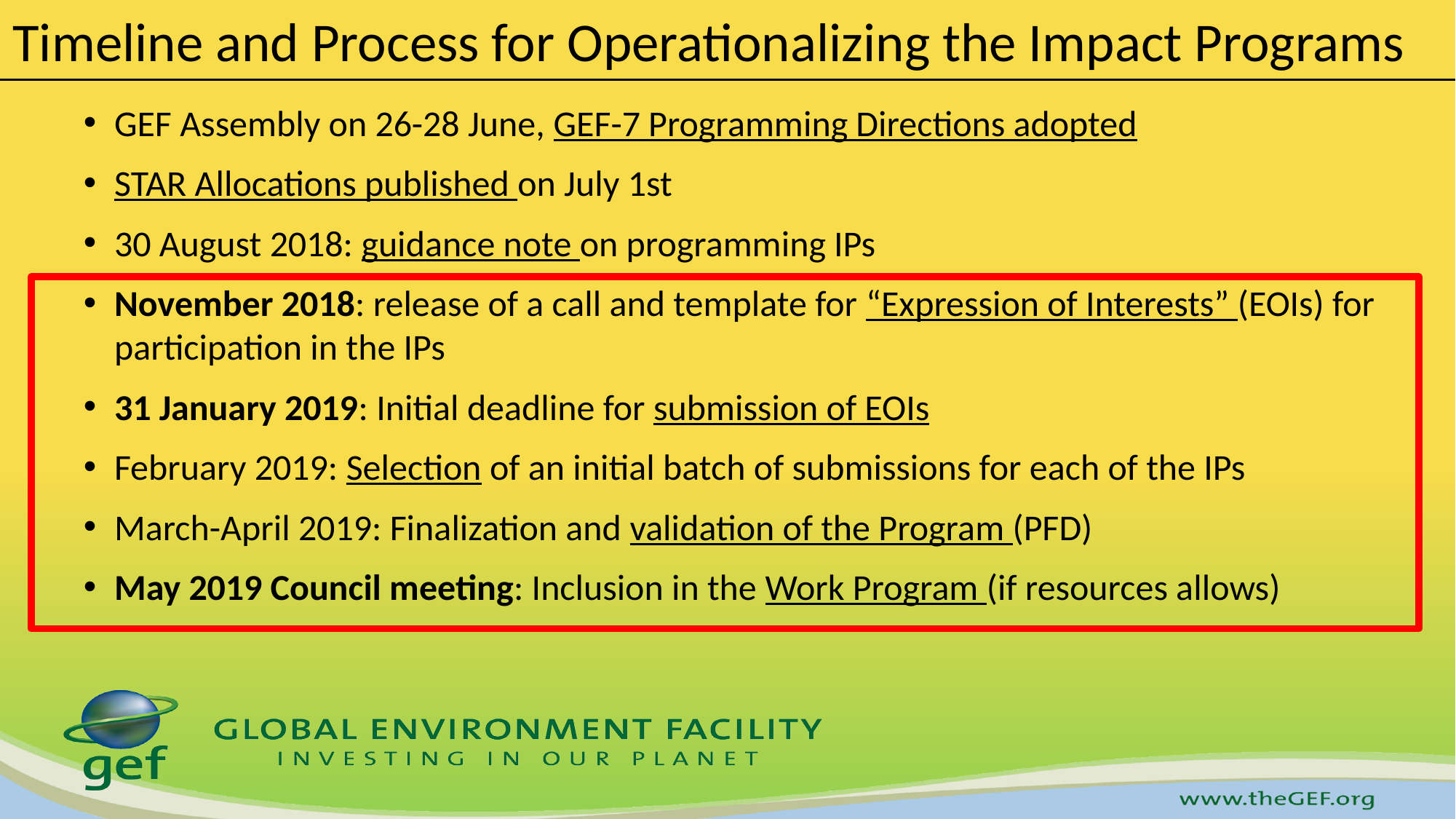

# Timeline and Process for Operationalizing the Impact Programs
GEF Assembly on 26-28 June, GEF-7 Programming Directions adopted
STAR Allocations published on July 1st
30 August 2018: guidance note on programming IPs
November 2018: release of a call and template for “Expression of Interests” (EOIs) for participation in the IPs
31 January 2019: Initial deadline for submission of EOIs
February 2019: Selection of an initial batch of submissions for each of the IPs
March-April 2019: Finalization and validation of the Program (PFD)
May 2019 Council meeting: Inclusion in the Work Program (if resources allows)